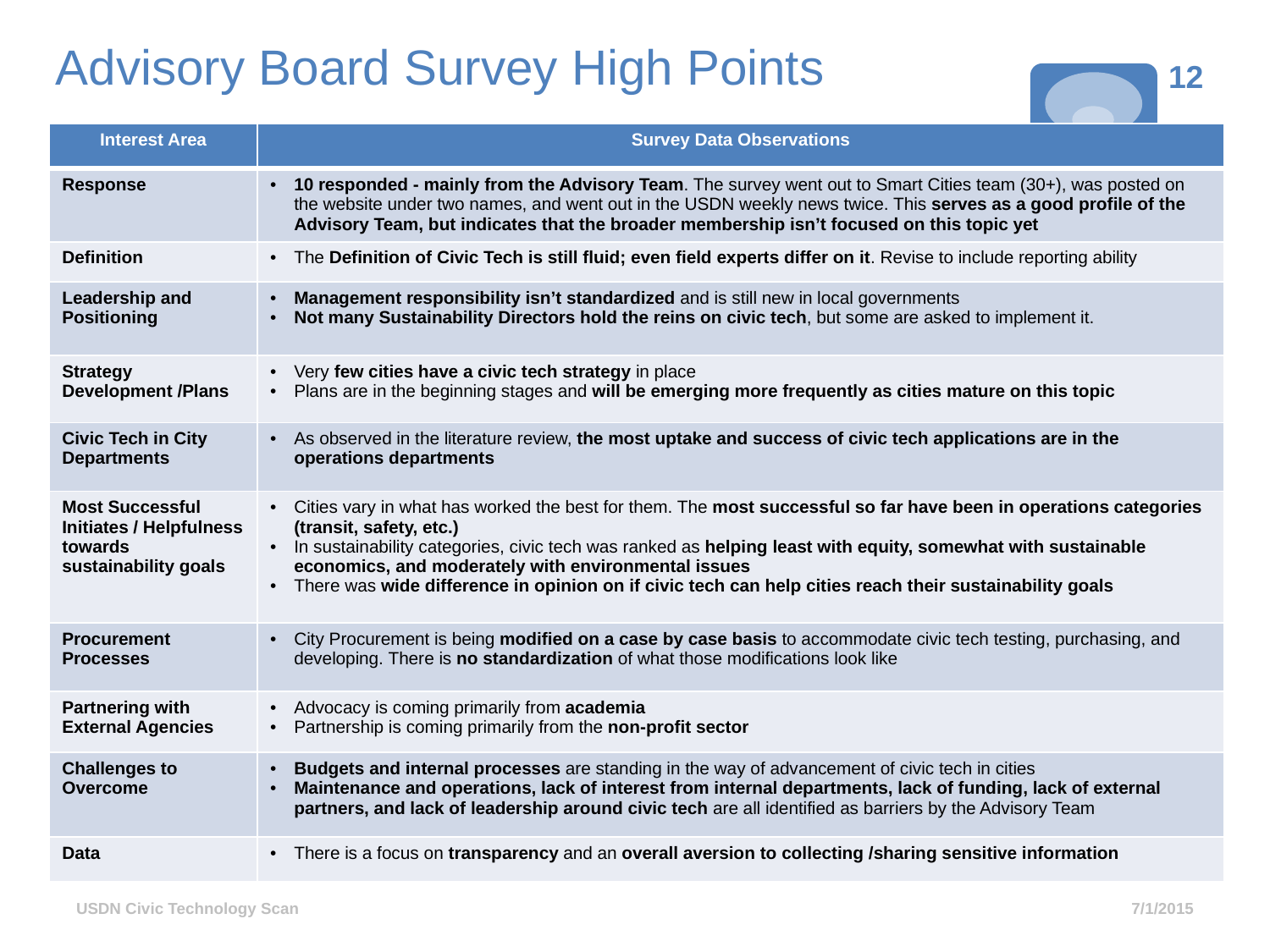

# Advisory Board Survey High Points
12
| Interest Area | Survey Data Observations |
| --- | --- |
| Response | 10 responded - mainly from the Advisory Team. The survey went out to Smart Cities team (30+), was posted on the website under two names, and went out in the USDN weekly news twice. This serves as a good profile of the Advisory Team, but indicates that the broader membership isn’t focused on this topic yet |
| Definition | The Definition of Civic Tech is still fluid; even field experts differ on it. Revise to include reporting ability |
| Leadership and Positioning | Management responsibility isn’t standardized and is still new in local governments Not many Sustainability Directors hold the reins on civic tech, but some are asked to implement it. |
| Strategy Development /Plans | Very few cities have a civic tech strategy in place Plans are in the beginning stages and will be emerging more frequently as cities mature on this topic |
| Civic Tech in City Departments | As observed in the literature review, the most uptake and success of civic tech applications are in the operations departments |
| Most Successful Initiates / Helpfulness towards sustainability goals | Cities vary in what has worked the best for them. The most successful so far have been in operations categories (transit, safety, etc.) In sustainability categories, civic tech was ranked as helping least with equity, somewhat with sustainable economics, and moderately with environmental issues There was wide difference in opinion on if civic tech can help cities reach their sustainability goals |
| Procurement Processes | City Procurement is being modified on a case by case basis to accommodate civic tech testing, purchasing, and developing. There is no standardization of what those modifications look like |
| Partnering with External Agencies | Advocacy is coming primarily from academia Partnership is coming primarily from the non-profit sector |
| Challenges to Overcome | Budgets and internal processes are standing in the way of advancement of civic tech in cities Maintenance and operations, lack of interest from internal departments, lack of funding, lack of external partners, and lack of leadership around civic tech are all identified as barriers by the Advisory Team |
| Data | There is a focus on transparency and an overall aversion to collecting /sharing sensitive information |
USDN Civic Technology Scan
7/1/2015